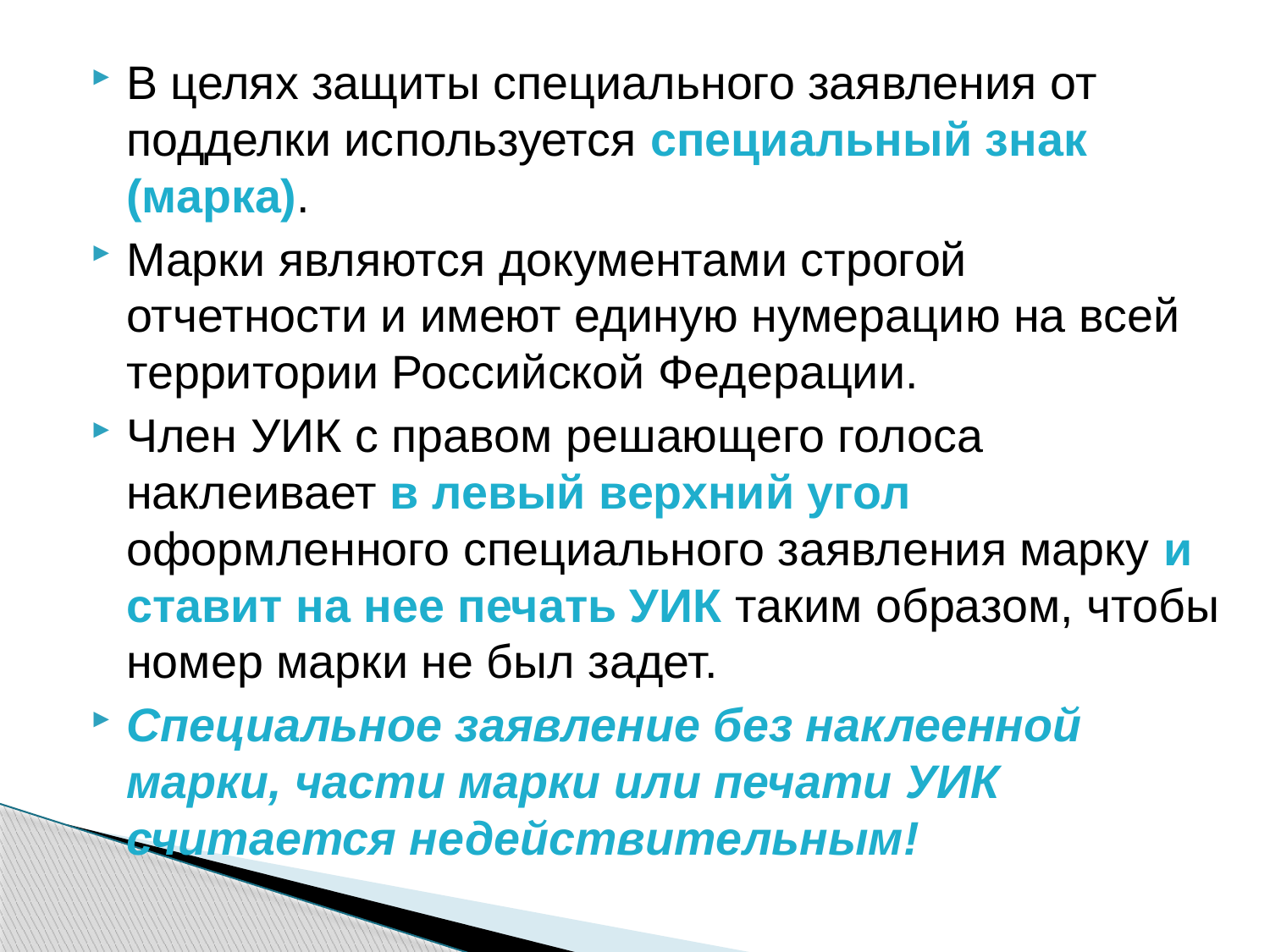

В целях защиты специального заявления от подделки используется специальный знак (марка).
Марки являются документами строгой отчетности и имеют единую нумерацию на всей территории Российской Федерации.
Член УИК с правом решающего голоса наклеивает в левый верхний угол оформленного специального заявления марку и ставит на нее печать УИК таким образом, чтобы номер марки не был задет.
Специальное заявление без наклеенной марки, части марки или печати УИК считается недействительным!